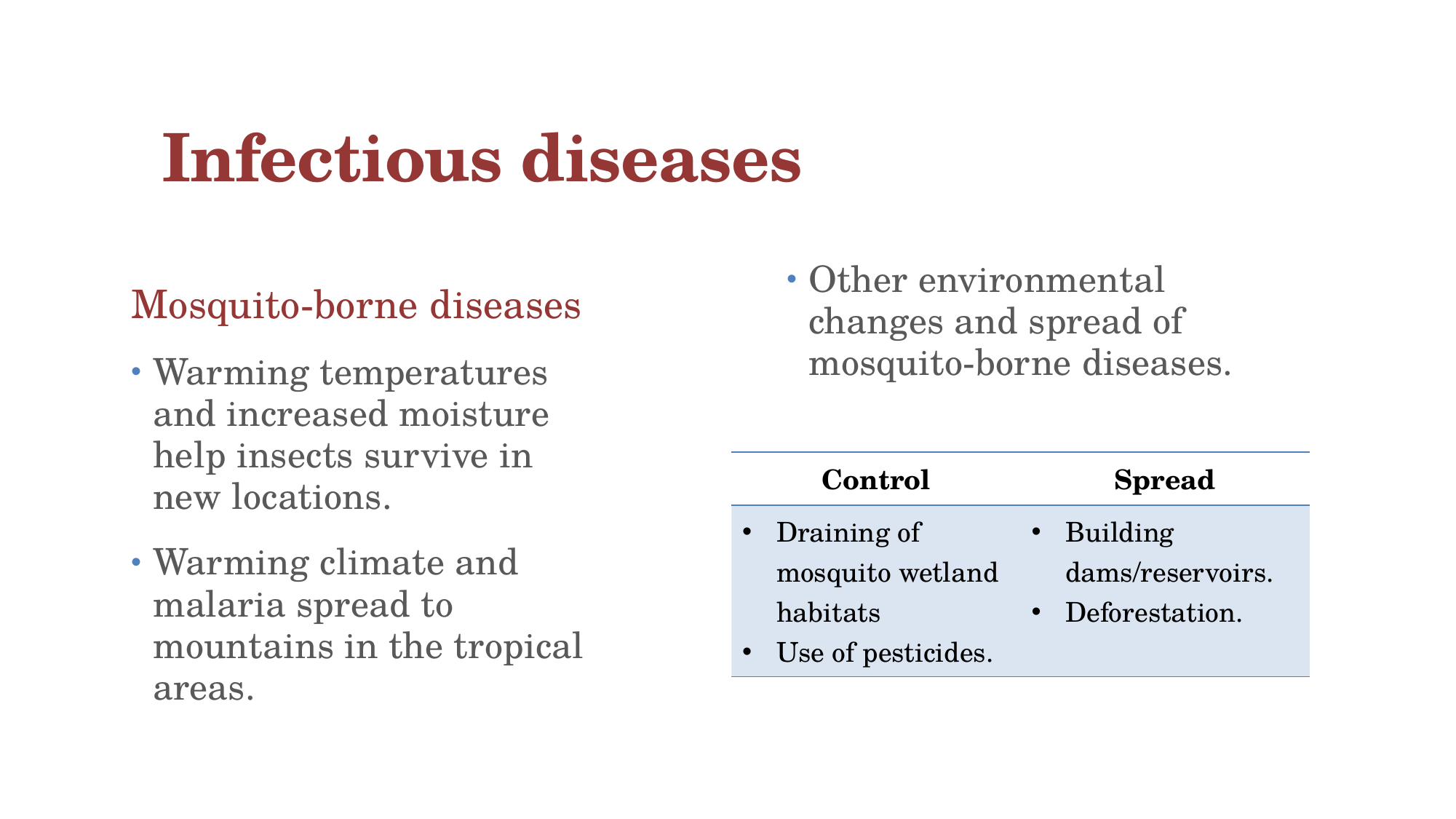

# Infectious diseases
Other environmental changes and spread of mosquito-borne diseases.

Mosquito-borne diseases
Warming temperatures and increased moisture help insects survive in new locations.
Warming climate and malaria spread to mountains in the tropical areas.

| Control | Spread |
| --- | --- |
| Draining of mosquito wetland habitats Use of pesticides. | Building dams/reservoirs. Deforestation. |
Dr. I.Echeverry_KSU_CAMS_CHS_HE_2nd3637
33